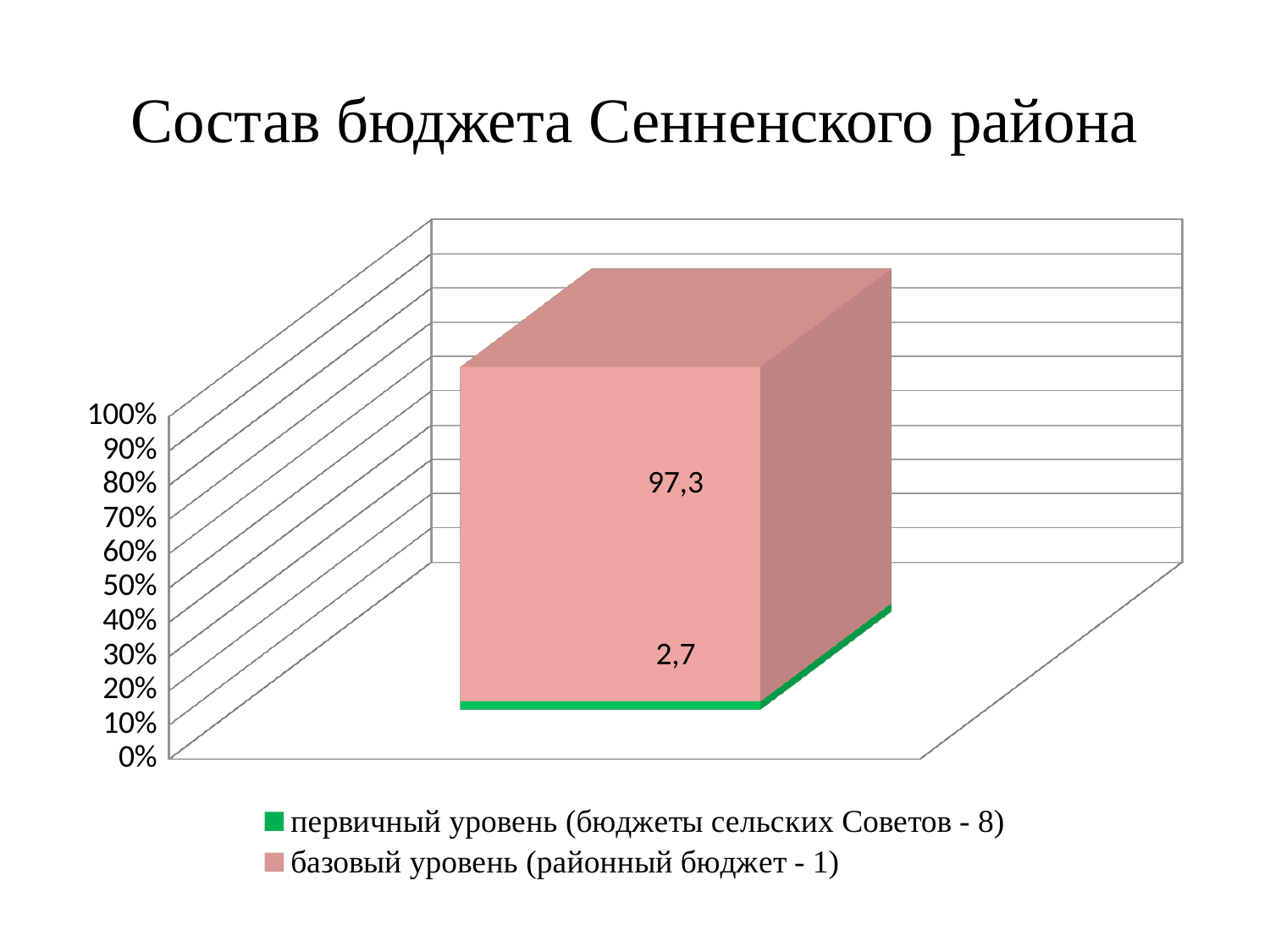

# Состав бюджета Сенненского района

[unsupported chart]